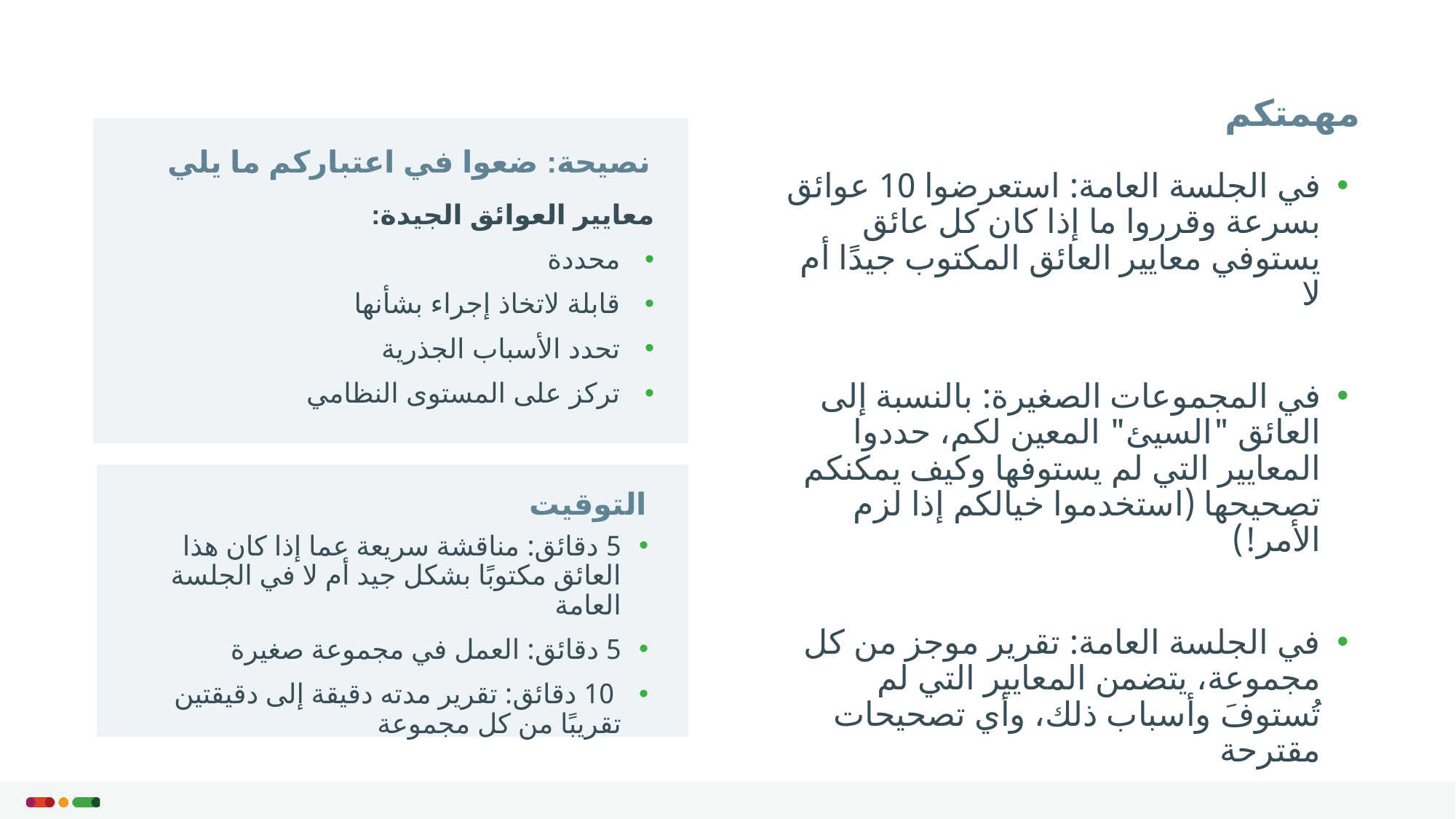

مهمتكم
نصيحة: ضعوا في اعتباركم ما يلي

في الجلسة العامة: استعرضوا 10 عوائق بسرعة وقرروا ما إذا كان كل عائق يستوفي معايير العائق المكتوب جيدًا أم لا

في المجموعات الصغيرة: بالنسبة إلى العائق "السيئ" المعين لكم، حددوا المعايير التي لم يستوفها وكيف يمكنكم تصحيحها (استخدموا خيالكم إذا لزم الأمر!)

في الجلسة العامة: تقرير موجز من كل مجموعة، يتضمن المعايير التي لم تُستوفَ وأسباب ذلك، وأي تصحيحات مقترحة
معايير العوائق الجيدة:
محددة
قابلة لاتخاذ إجراء بشأنها
تحدد الأسباب الجذرية
تركز على المستوى النظامي

التوقيت
5 دقائق: مناقشة سريعة عما إذا كان هذا العائق مكتوبًا بشكل جيد أم لا في الجلسة العامة
5 دقائق: العمل في مجموعة صغيرة
 10 دقائق: تقرير مدته دقيقة إلى دقيقتين تقريبًا من كل مجموعة